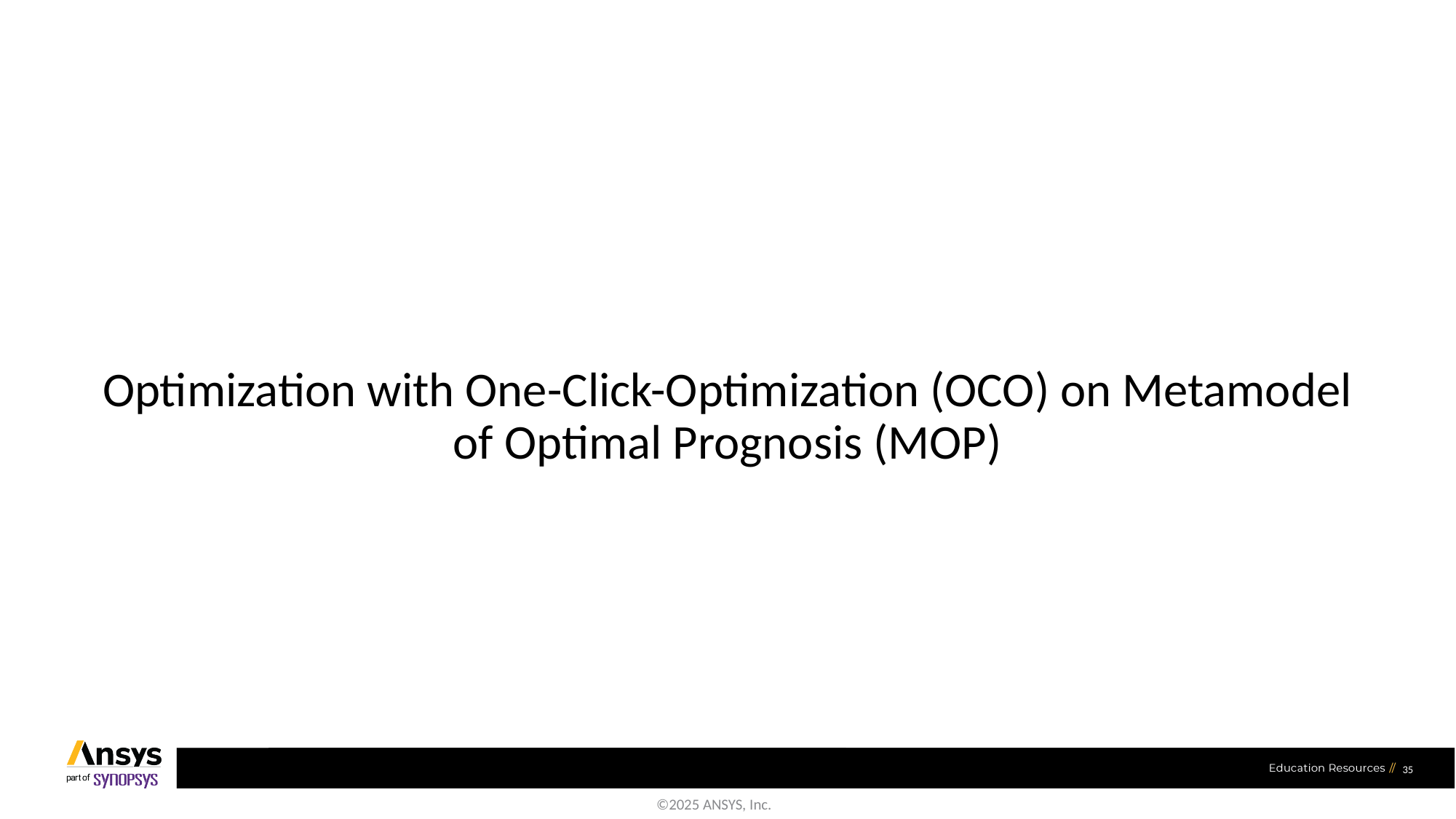

# Optimization with One-Click-Optimization (OCO) on Metamodel of Optimal Prognosis (MOP)
35